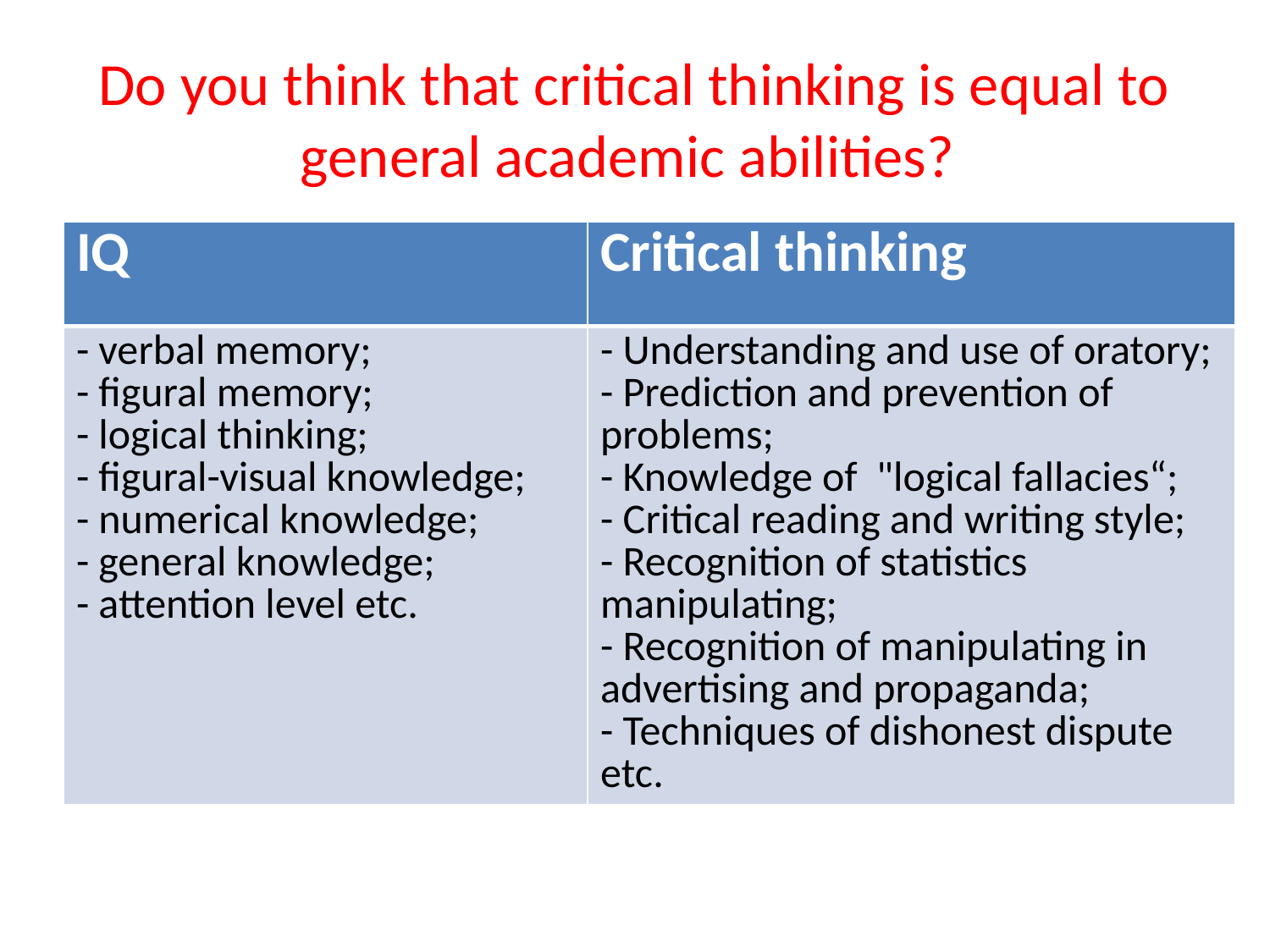

# Do you think that critical thinking is equal to general academic abilities?
| IQ | Critical thinking |
| --- | --- |
| - verbal memory; - figural memory; - logical thinking; - figural-visual knowledge; - numerical knowledge; - general knowledge; - attention level etc. | - Understanding and use of oratory; - Prediction and prevention of problems; - Knowledge of "logical fallacies“; - Critical reading and writing style; - Recognition of statistics manipulating; - Recognition of manipulating in advertising and propaganda; - Techniques of dishonest dispute etc. |